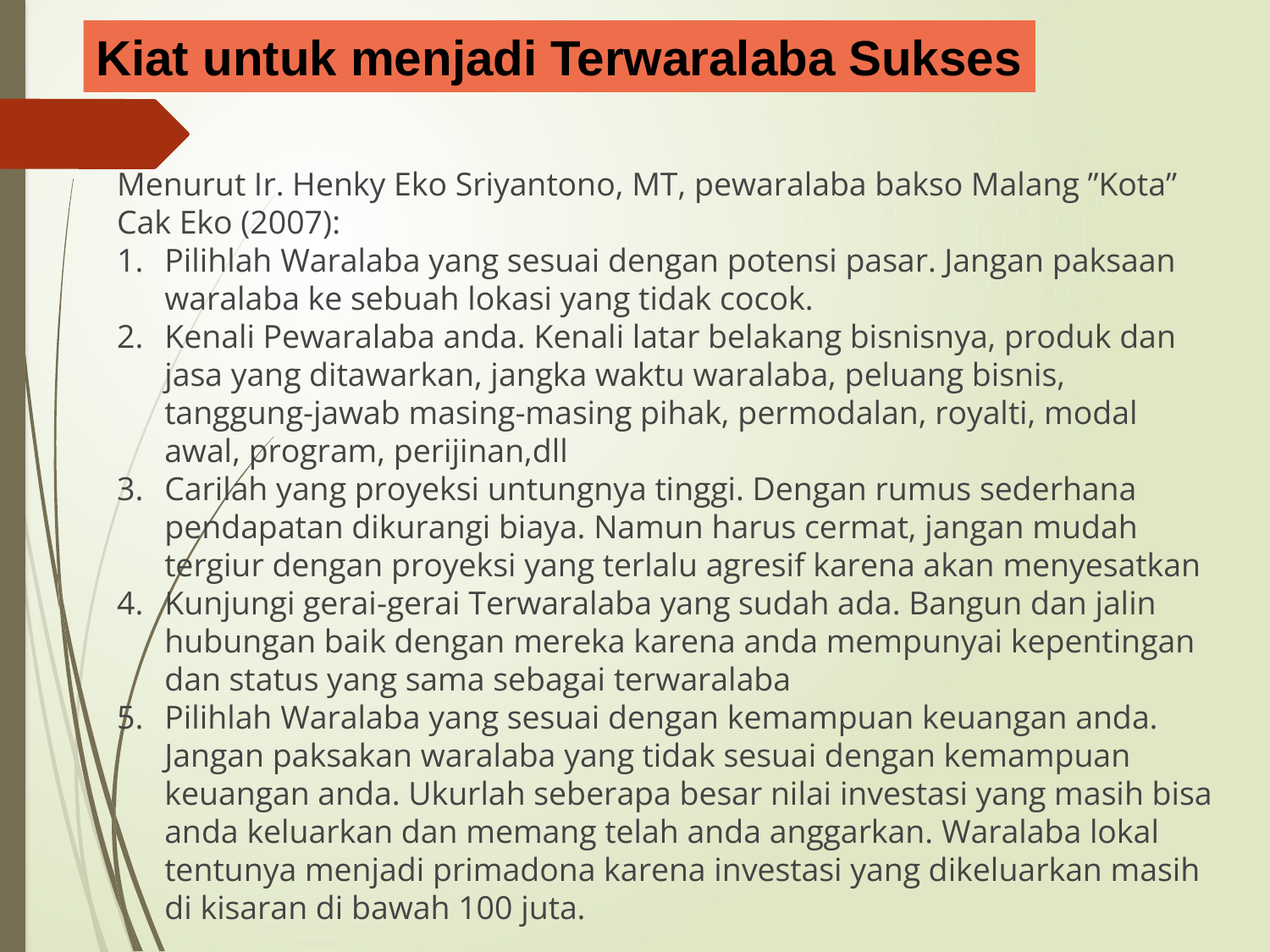

Kiat untuk menjadi Terwaralaba Sukses
Menurut Ir. Henky Eko Sriyantono, MT, pewaralaba bakso Malang ”Kota” Cak Eko (2007):
Pilihlah Waralaba yang sesuai dengan potensi pasar. Jangan paksaan waralaba ke sebuah lokasi yang tidak cocok.
Kenali Pewaralaba anda. Kenali latar belakang bisnisnya, produk dan jasa yang ditawarkan, jangka waktu waralaba, peluang bisnis, tanggung-jawab masing-masing pihak, permodalan, royalti, modal awal, program, perijinan,dll
Carilah yang proyeksi untungnya tinggi. Dengan rumus sederhana pendapatan dikurangi biaya. Namun harus cermat, jangan mudah tergiur dengan proyeksi yang terlalu agresif karena akan menyesatkan
Kunjungi gerai-gerai Terwaralaba yang sudah ada. Bangun dan jalin hubungan baik dengan mereka karena anda mempunyai kepentingan dan status yang sama sebagai terwaralaba
Pilihlah Waralaba yang sesuai dengan kemampuan keuangan anda. Jangan paksakan waralaba yang tidak sesuai dengan kemampuan keuangan anda. Ukurlah seberapa besar nilai investasi yang masih bisa anda keluarkan dan memang telah anda anggarkan. Waralaba lokal tentunya menjadi primadona karena investasi yang dikeluarkan masih di kisaran di bawah 100 juta.